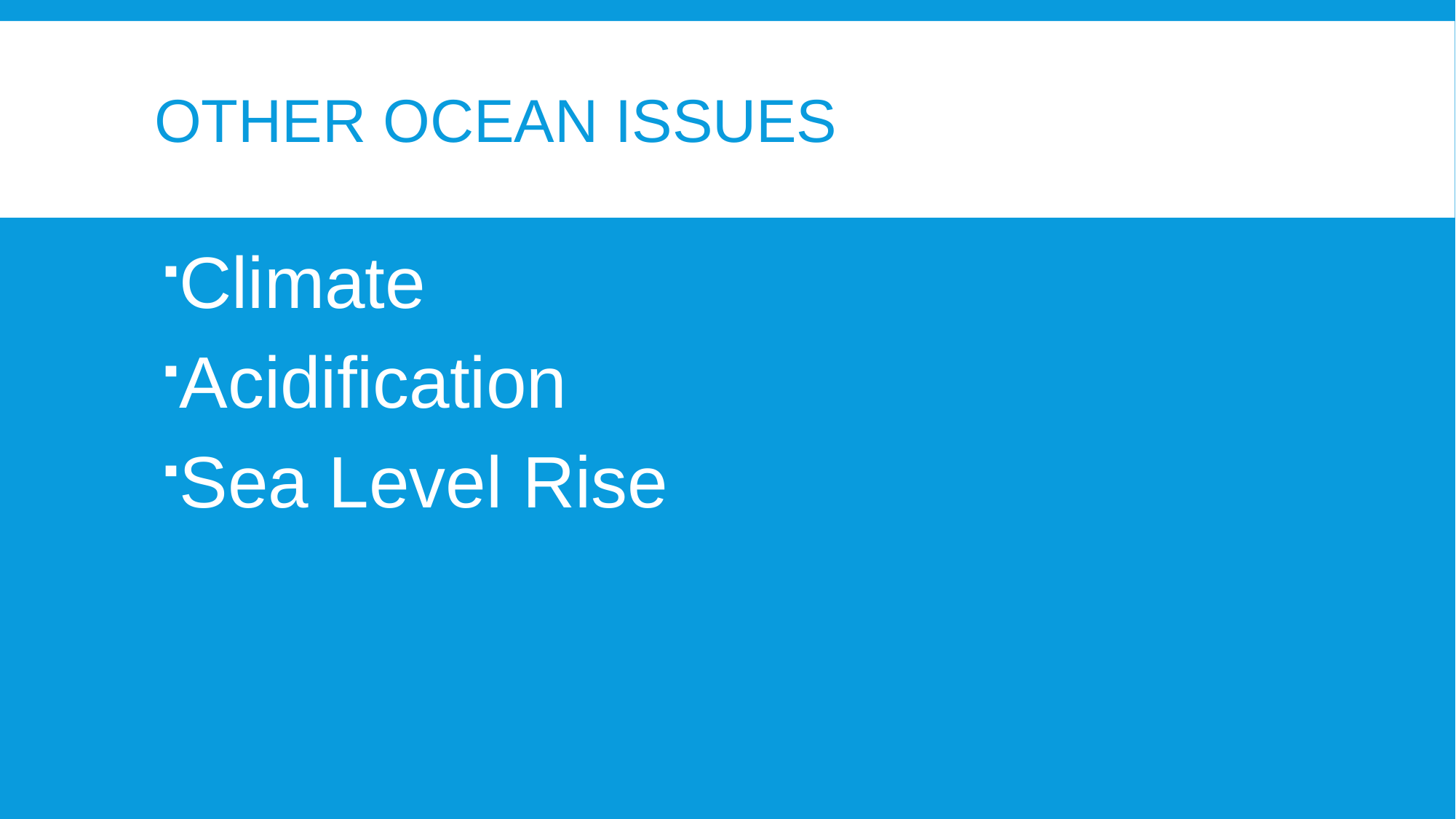

# Other Ocean issues
Climate
Acidification
Sea Level Rise